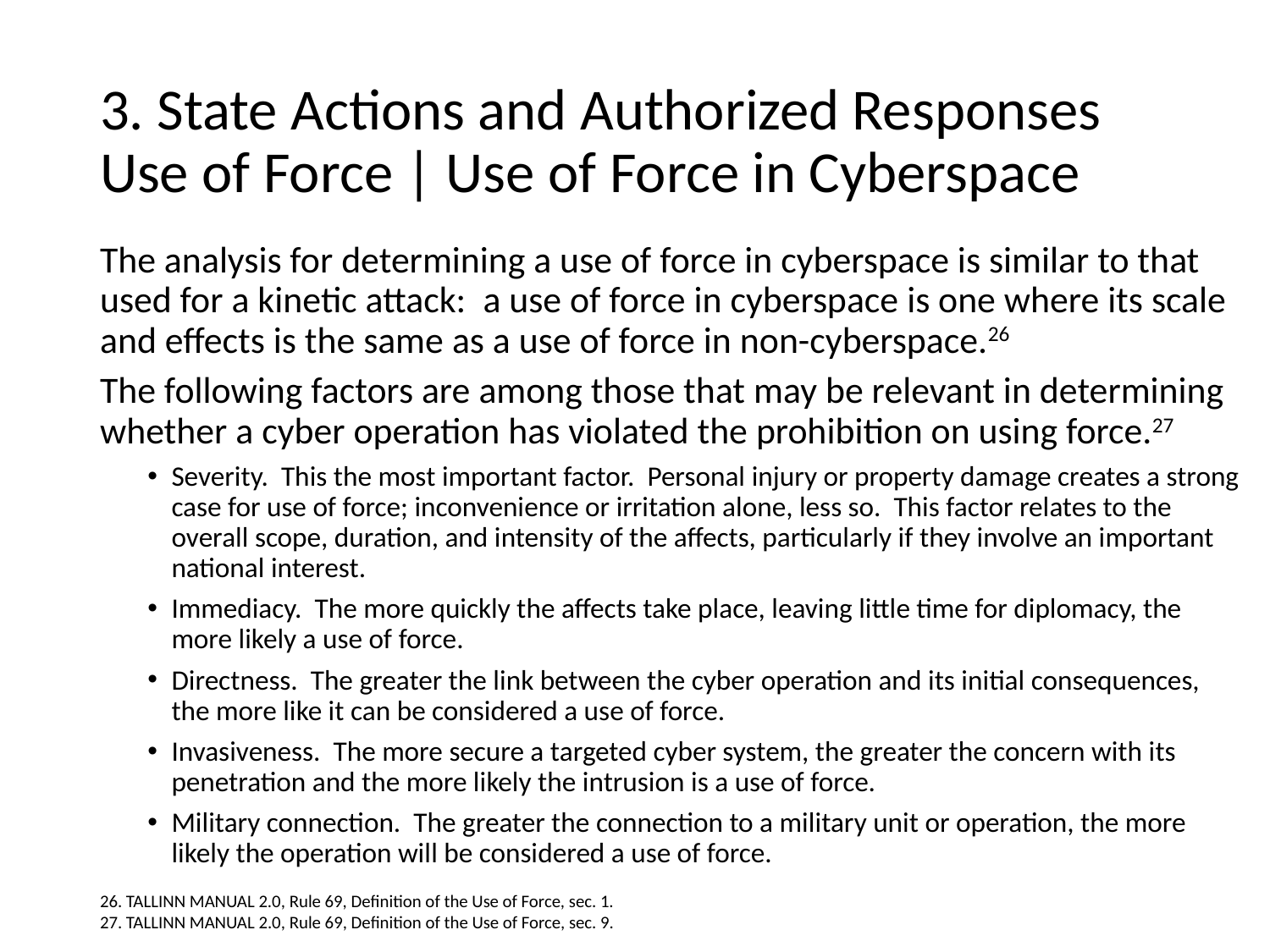

# 3. State Actions and Authorized Responses Use of Force | Use of Force in Cyberspace
The analysis for determining a use of force in cyberspace is similar to that used for a kinetic attack:  a use of force in cyberspace is one where its scale and effects is the same as a use of force in non-cyberspace.26
The following factors are among those that may be relevant in determining whether a cyber operation has violated the prohibition on using force.27
Severity.  This the most important factor.  Personal injury or property damage creates a strong case for use of force; inconvenience or irritation alone, less so.  This factor relates to the overall scope, duration, and intensity of the affects, particularly if they involve an important national interest.
Immediacy.  The more quickly the affects take place, leaving little time for diplomacy, the more likely a use of force.
Directness.  The greater the link between the cyber operation and its initial consequences, the more like it can be considered a use of force.
Invasiveness.  The more secure a targeted cyber system, the greater the concern with its penetration and the more likely the intrusion is a use of force.
Military connection.  The greater the connection to a military unit or operation, the more likely the operation will be considered a use of force.

26. TALLINN MANUAL 2.0, Rule 69, Definition of the Use of Force, sec. 1.
27. Tallinn Manual 2.0, Rule 69, Definition of the Use of Force, sec. 9.